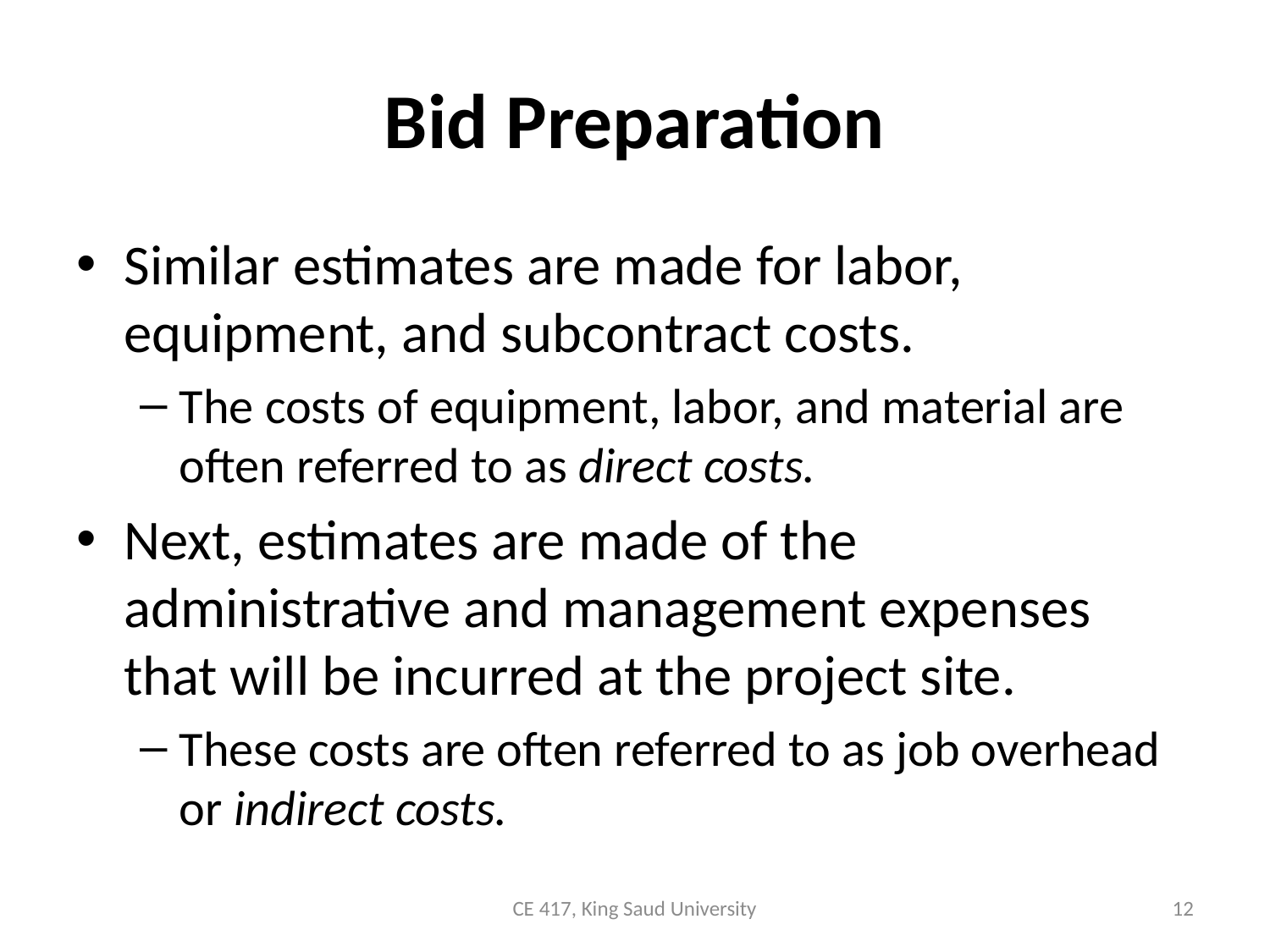

# Bid Preparation
Similar estimates are made for labor, equipment, and subcontract costs.
The costs of equipment, labor, and material are often referred to as direct costs.
Next, estimates are made of the administrative and management expenses that will be incurred at the project site.
These costs are often referred to as job overhead or indirect costs.
CE 417, King Saud University
12